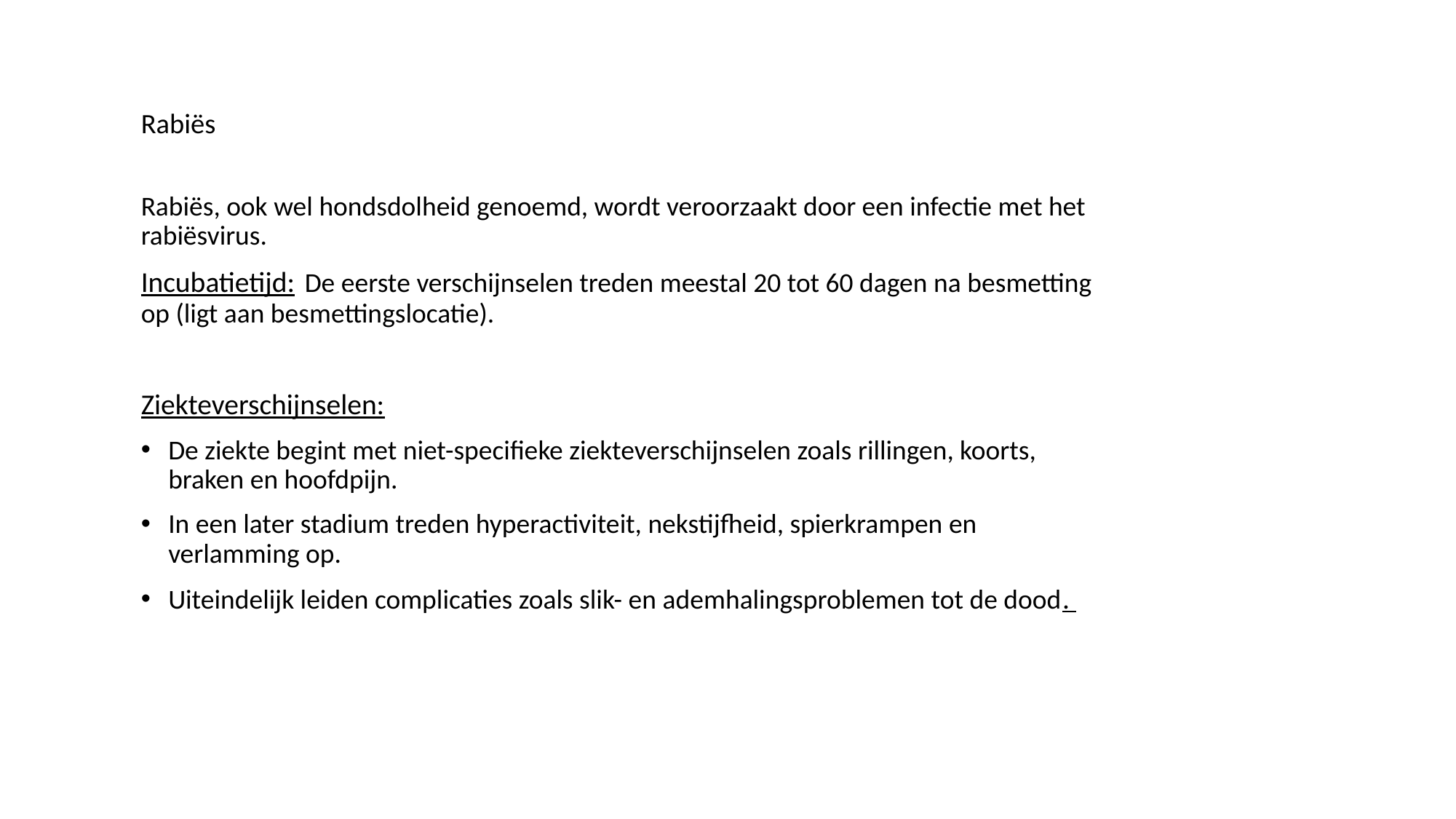

# Rabiës
Rabiës, ook wel hondsdolheid genoemd, wordt veroorzaakt door een infectie met het rabiësvirus.
Incubatietijd: De eerste verschijnselen treden meestal 20 tot 60 dagen na besmetting op (ligt aan besmettingslocatie).

Ziekteverschijnselen:
De ziekte begint met niet-specifieke ziekteverschijnselen zoals rillingen, koorts, braken en hoofdpijn.
In een later stadium treden hyperactiviteit, nekstijfheid, spierkrampen en verlamming op.
Uiteindelijk leiden complicaties zoals slik- en ademhalingsproblemen tot de dood.